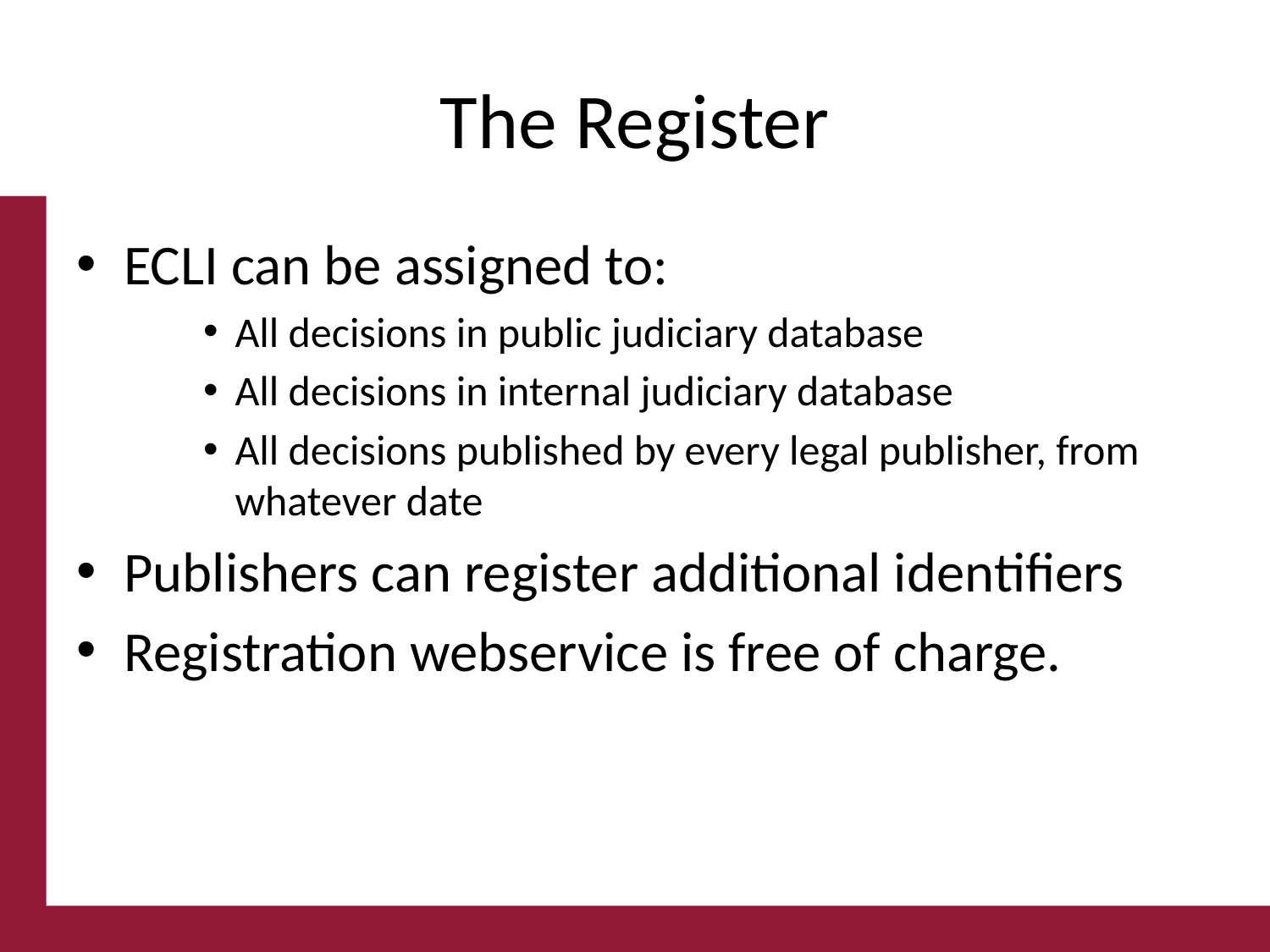

# The Register
ECLI can be assigned to:
All decisions in public judiciary database
All decisions in internal judiciary database
All decisions published by every legal publisher, from whatever date
Publishers can register additional identifiers
Registration webservice is free of charge.